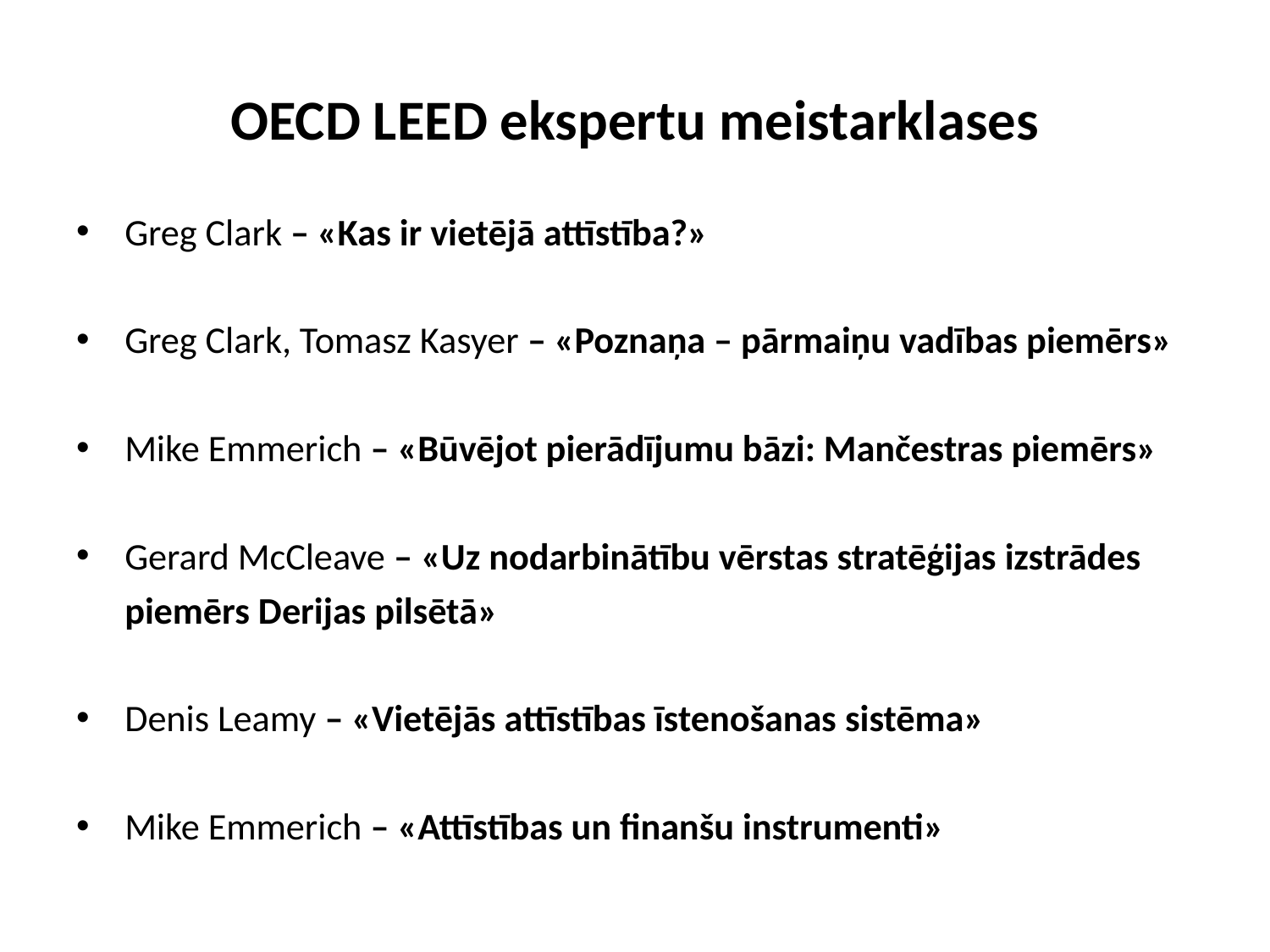

# OECD LEED ekspertu meistarklases
Greg Clark – «Kas ir vietējā attīstība?»

Greg Clark, Tomasz Kasyer – «Poznaņa – pārmaiņu vadības piemērs»

Mike Emmerich – «Būvējot pierādījumu bāzi: Mančestras piemērs»

Gerard McCleave – «Uz nodarbinātību vērstas stratēģijas izstrādes piemērs Derijas pilsētā»

Denis Leamy – «Vietējās attīstības īstenošanas sistēma»

Mike Emmerich – «Attīstības un finanšu instrumenti»